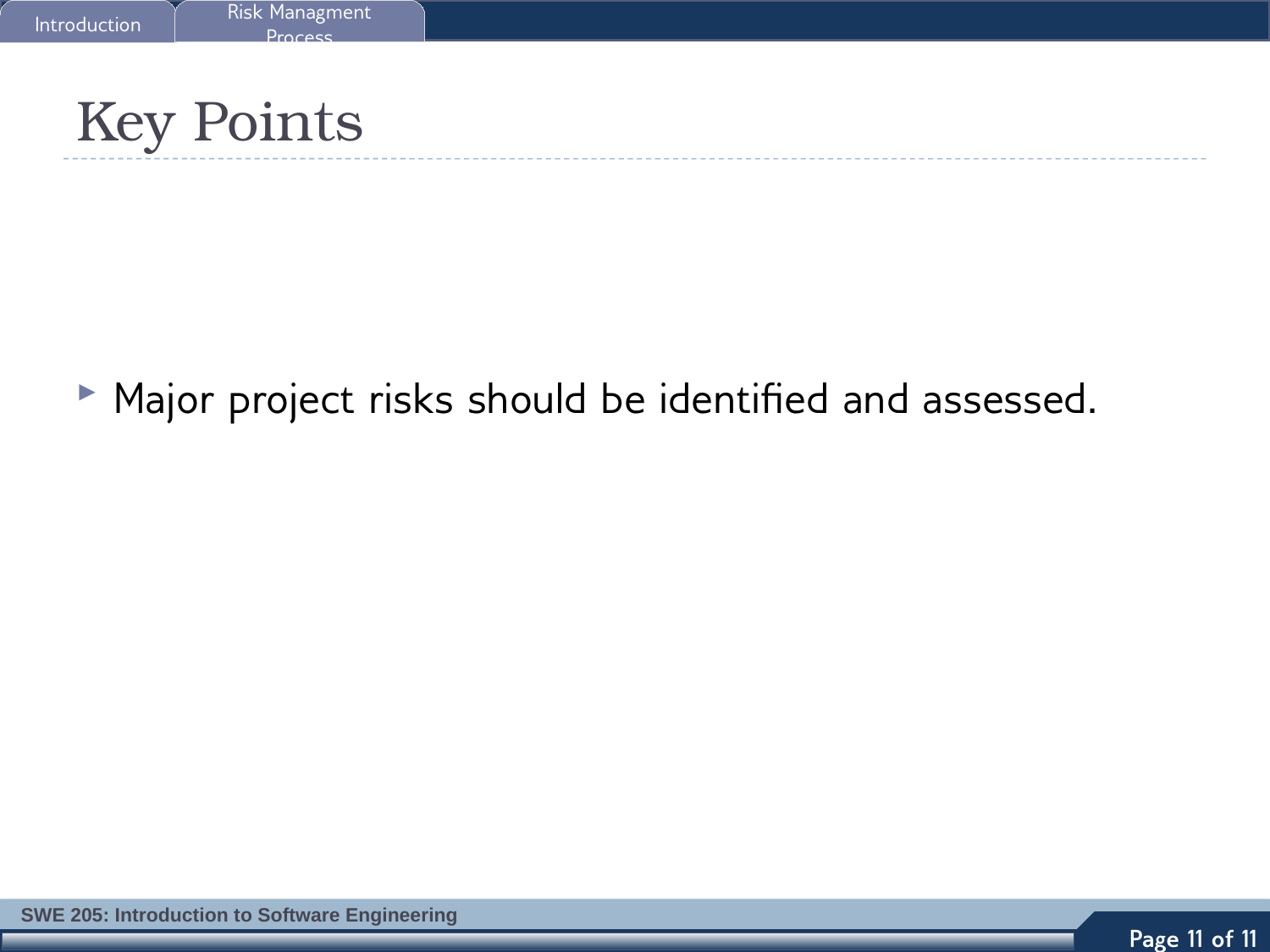

Introduction
Risk Managment Process
# Key Points

Major project risks should be identified and assessed.
11
Page 11 of 11